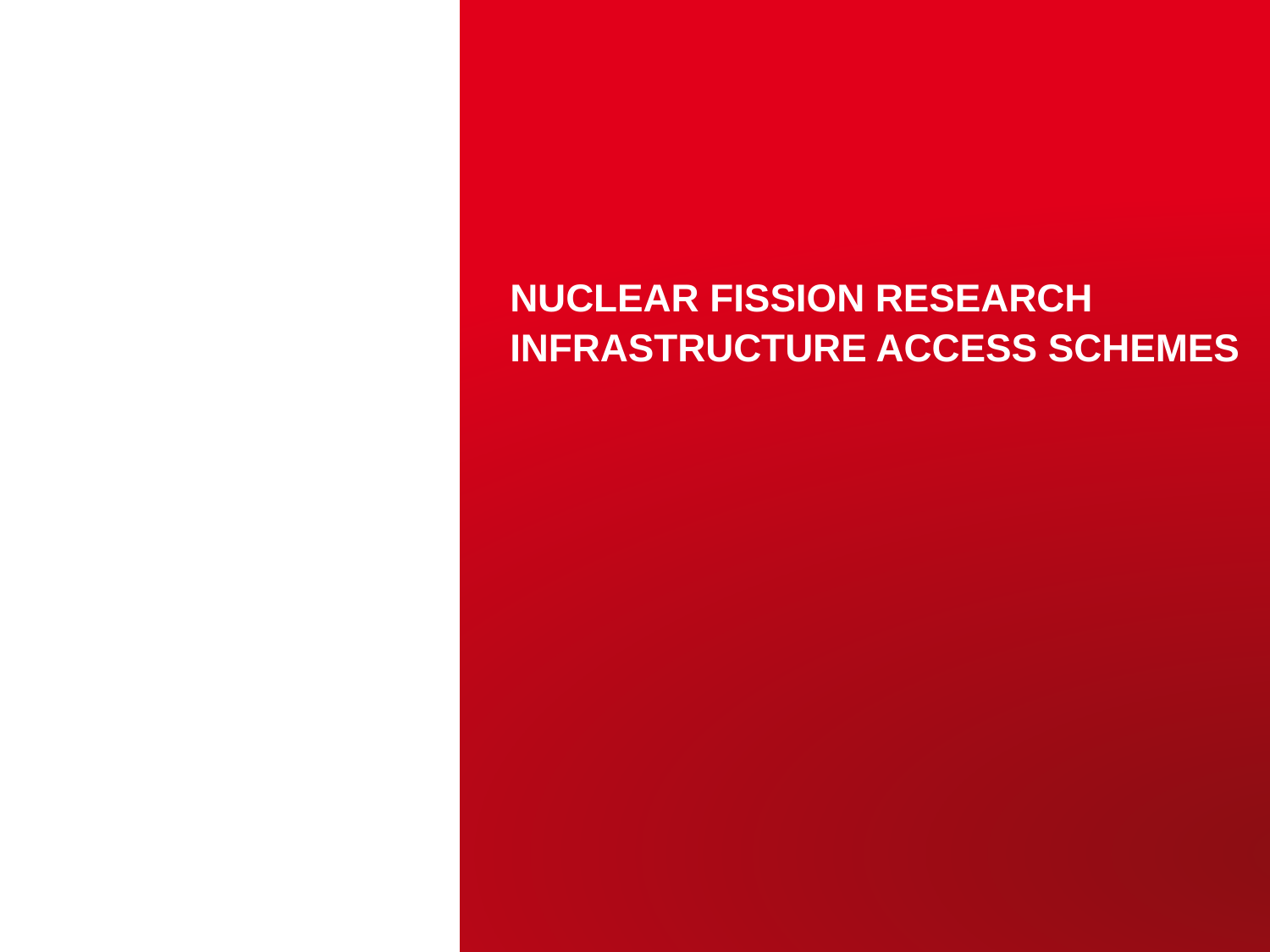

# Nuclear Fission Research Infrastructure ACCESS SCHEMES
CEA | JANUARY 29, 2015
|  PAGE 8